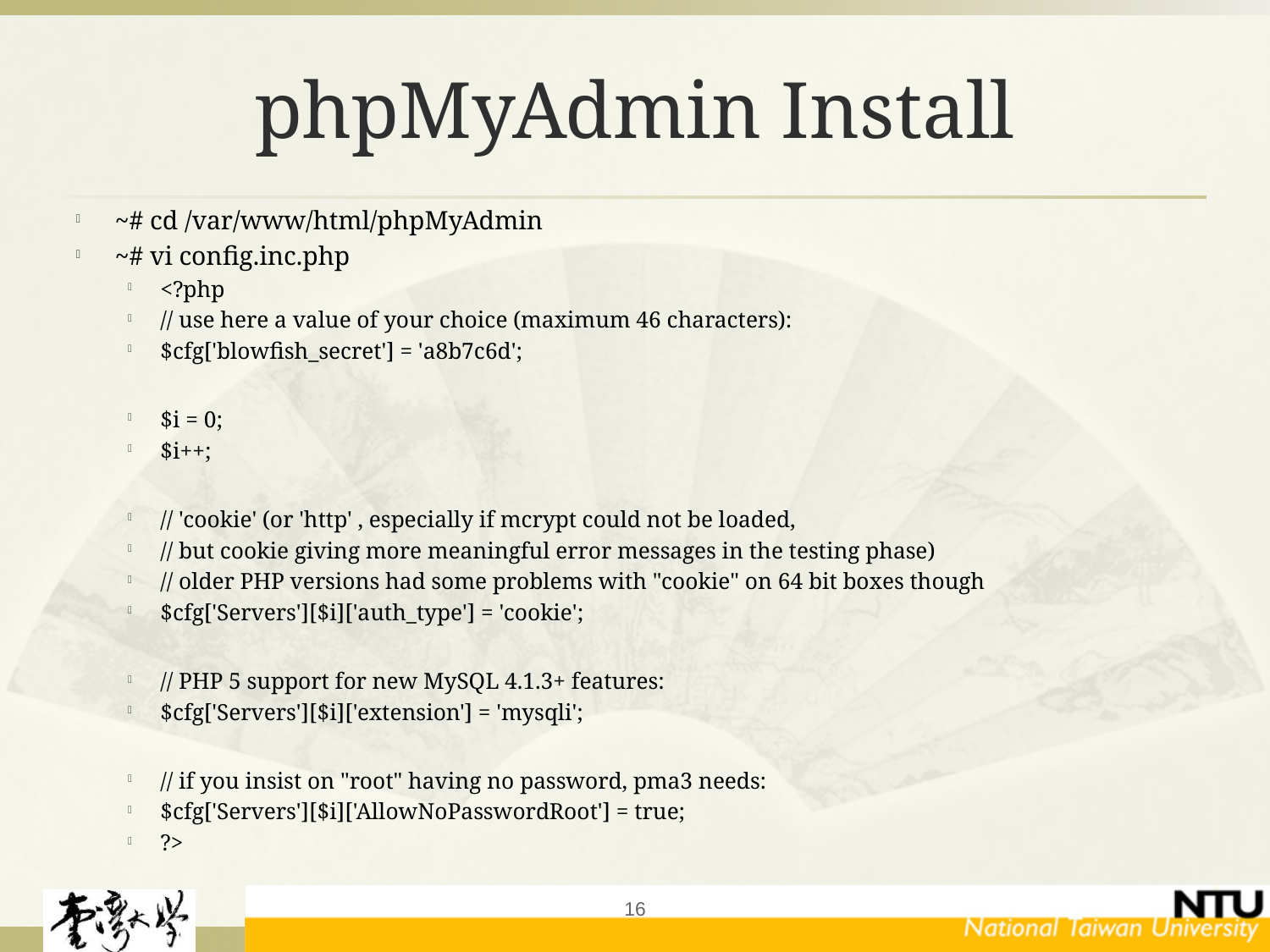

# phpMyAdmin Install
~# cd /var/www/html/phpMyAdmin
~# vi config.inc.php
<?php
// use here a value of your choice (maximum 46 characters):
$cfg['blowfish_secret'] = 'a8b7c6d';

$i = 0;
$i++;

// 'cookie' (or 'http' , especially if mcrypt could not be loaded,
// but cookie giving more meaningful error messages in the testing phase)
// older PHP versions had some problems with "cookie" on 64 bit boxes though
$cfg['Servers'][$i]['auth_type'] = 'cookie';

// PHP 5 support for new MySQL 4.1.3+ features:
$cfg['Servers'][$i]['extension'] = 'mysqli';

// if you insist on "root" having no password, pma3 needs:
$cfg['Servers'][$i]['AllowNoPasswordRoot'] = true;
?>
16